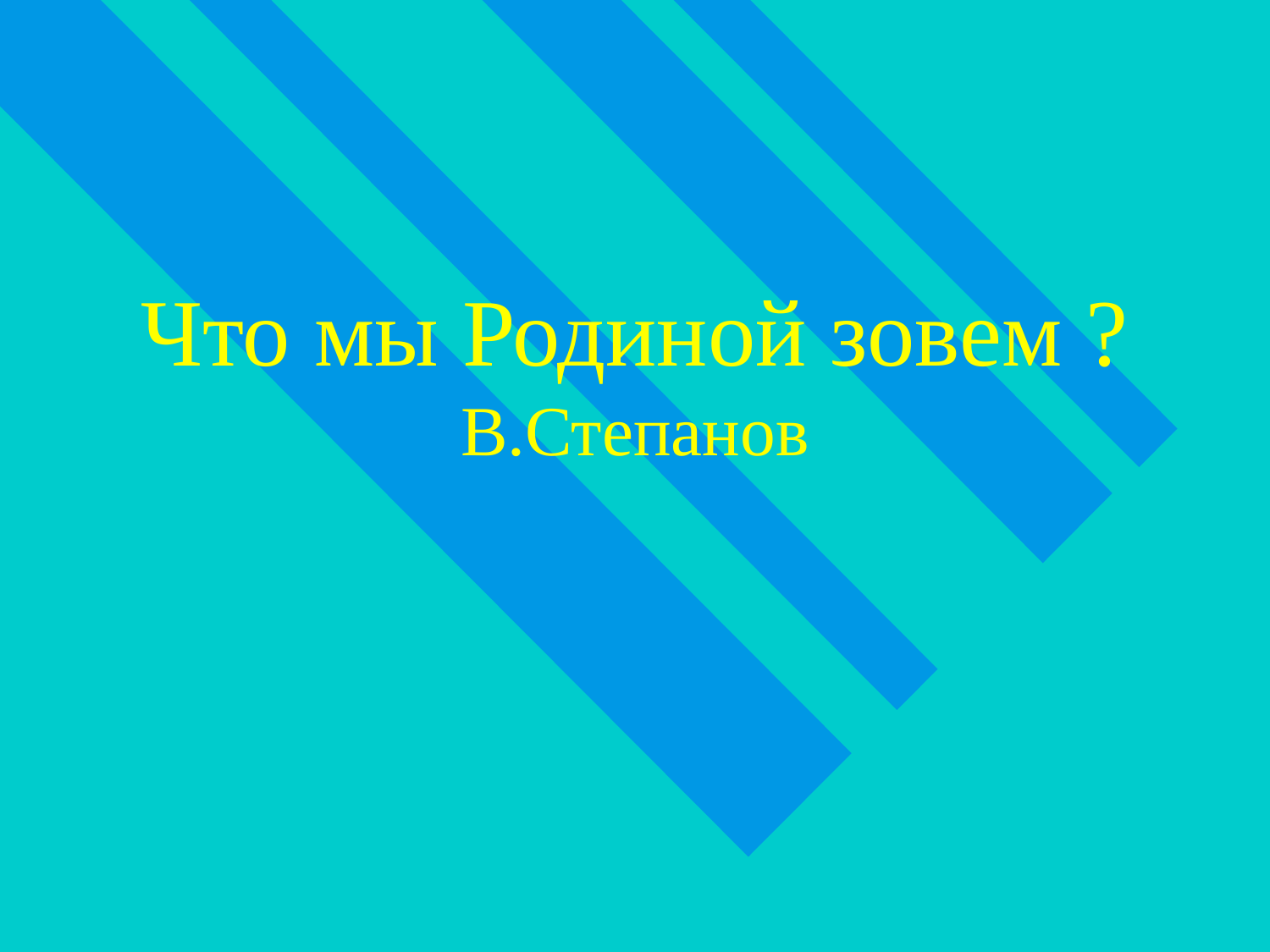

# Что мы Родиной зовем ? В.Степанов